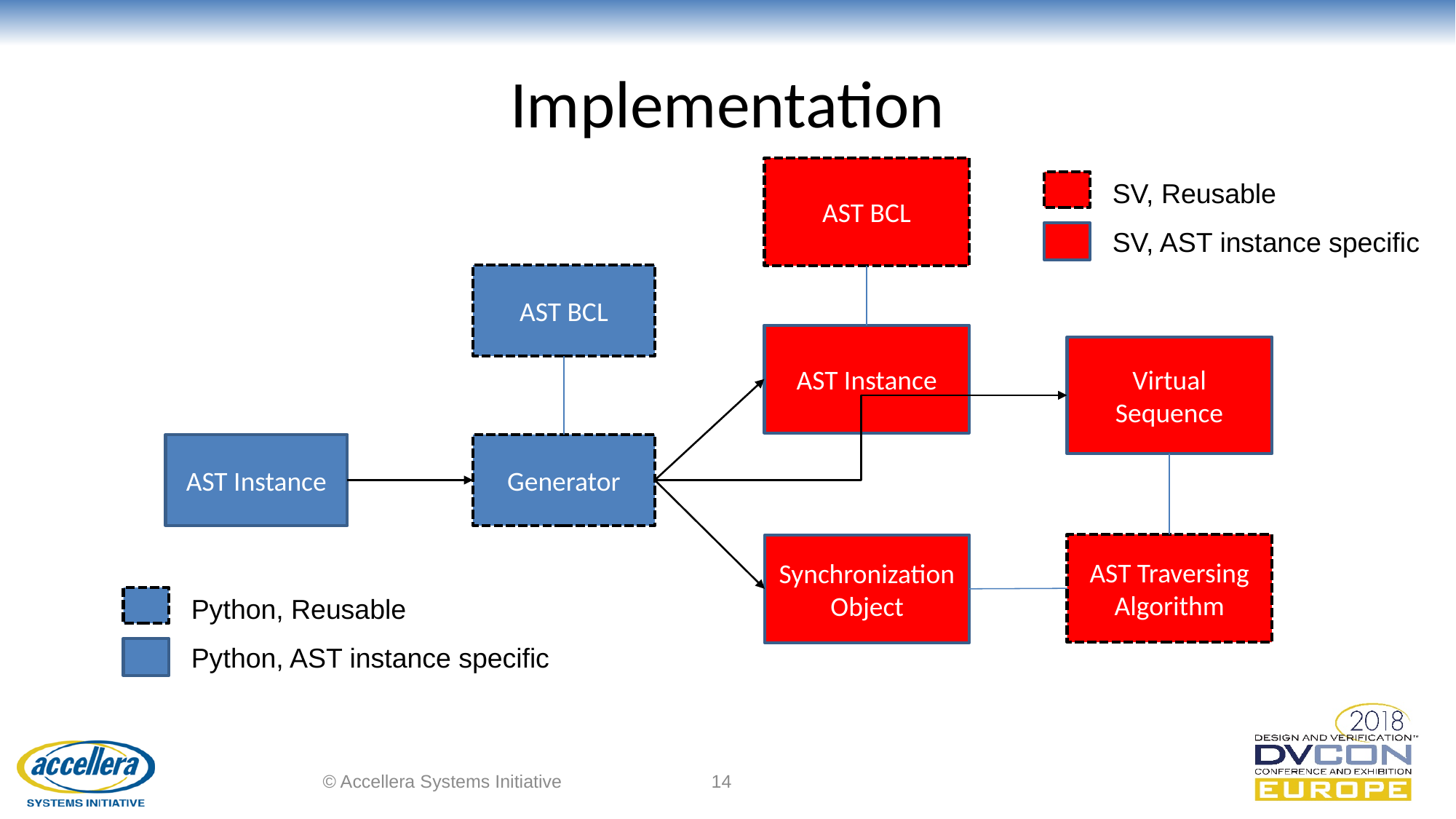

# Implementation
AST BCL
SV, Reusable

SV, AST instance specific

AST BCL
AST Instance
Virtual Sequence
AST Instance
Generator
AST Traversing Algorithm
Synchronization
Object
Python, Reusable

Python, AST instance specific

© Accellera Systems Initiative
14